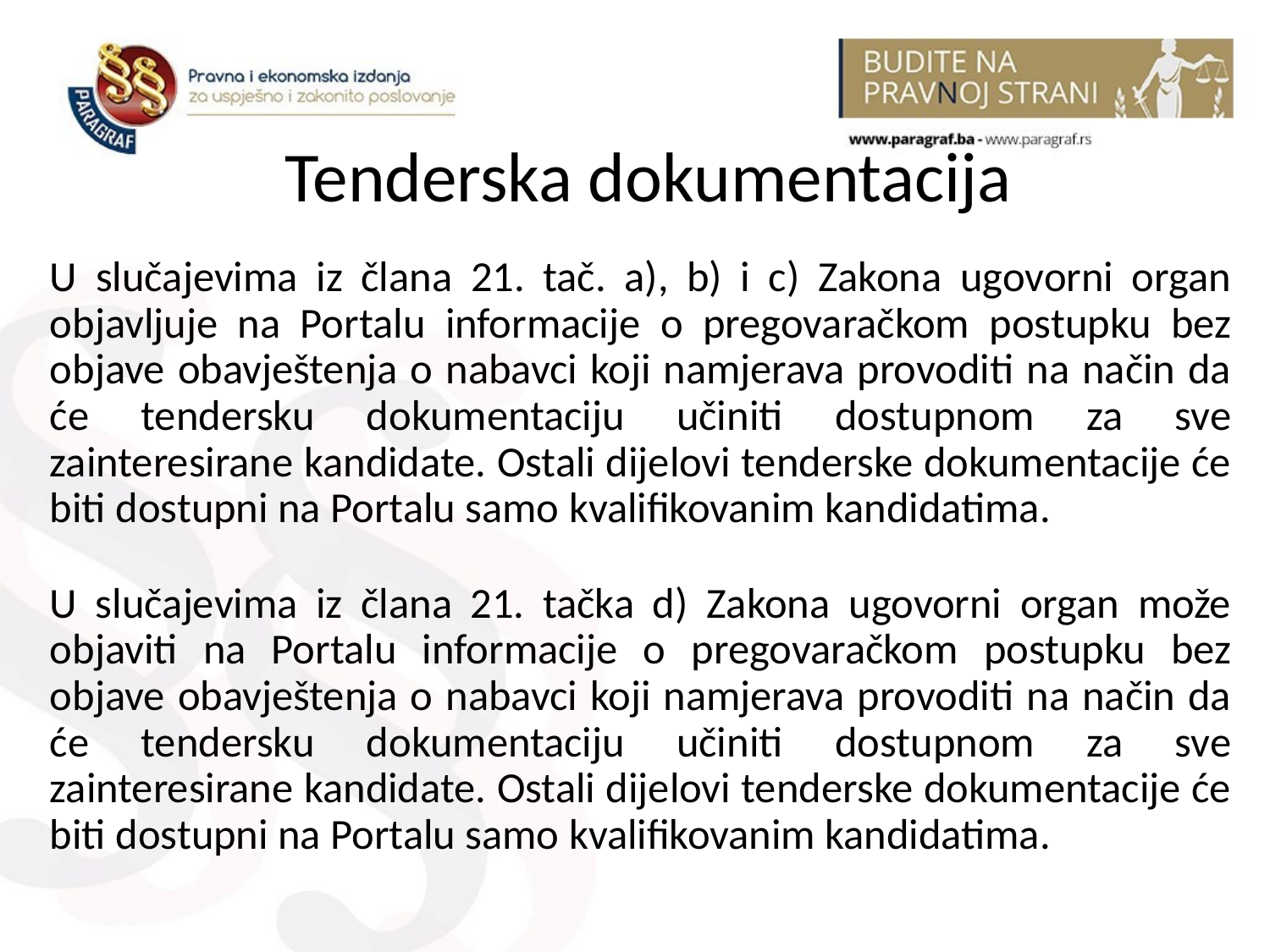

# Tenderska dokumentacija
U slučajevima iz člana 21. tač. a), b) i c) Zakona ugovorni organ objavljuje na Portalu informacije o pregovaračkom postupku bez objave obavještenja o nabavci koji namjerava provoditi na način da će tendersku dokumentaciju učiniti dostupnom za sve zainteresirane kandidate. Ostali dijelovi tenderske dokumentacije će biti dostupni na Portalu samo kvalifikovanim kandidatima.

U slučajevima iz člana 21. tačka d) Zakona ugovorni organ može objaviti na Portalu informacije o pregovaračkom postupku bez objave obavještenja o nabavci koji namjerava provoditi na način da će tendersku dokumentaciju učiniti dostupnom za sve zainteresirane kandidate. Ostali dijelovi tenderske dokumentacije će biti dostupni na Portalu samo kvalifikovanim kandidatima.